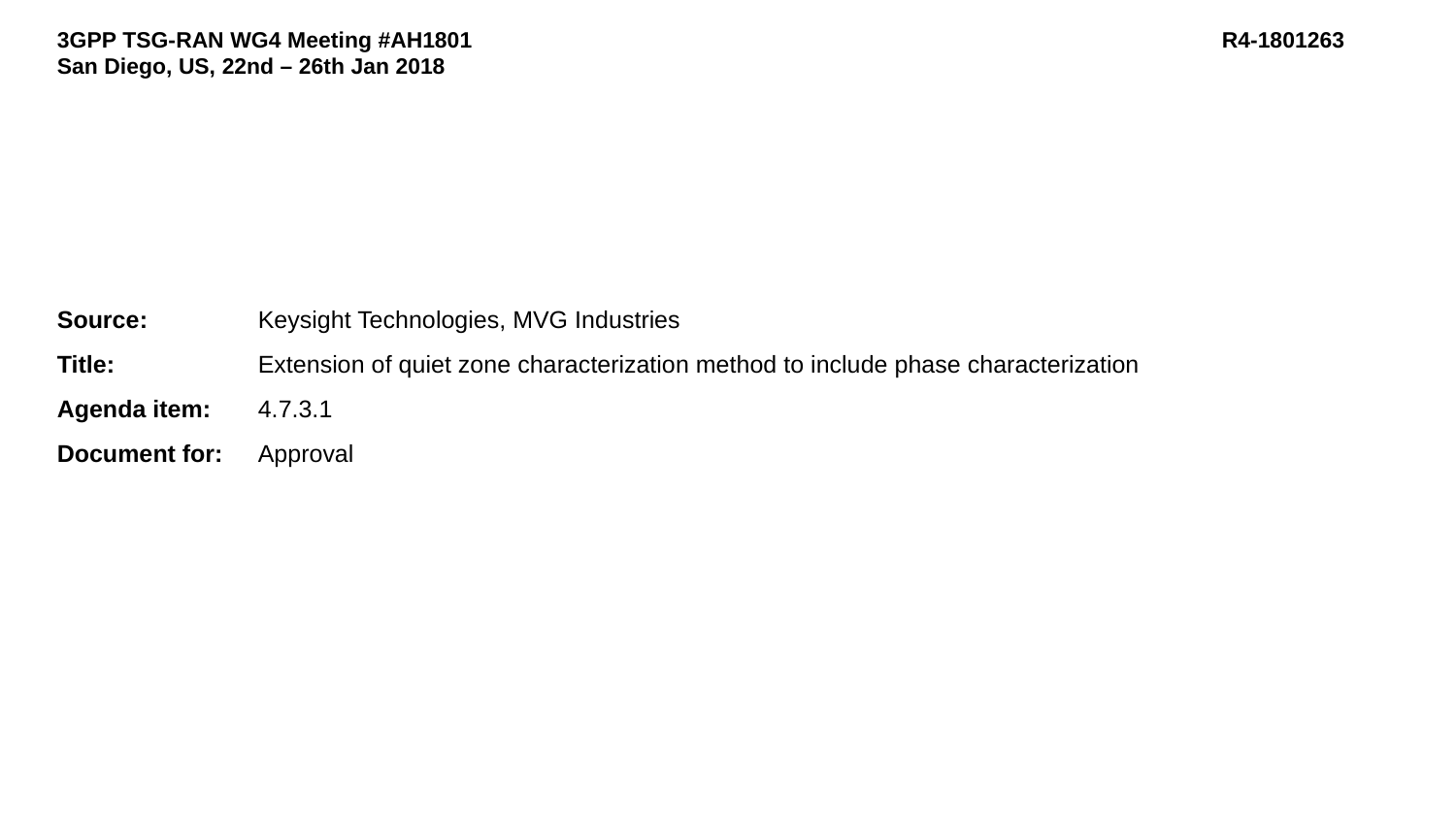

# 3GPP TSG-RAN WG4 Meeting #AH1801						R4-1801263 San Diego, US, 22nd – 26th Jan 2018
Source:	Keysight Technologies, MVG Industries
Title:	Extension of quiet zone characterization method to include phase characterization
Agenda item:	4.7.3.1
Document for:	Approval